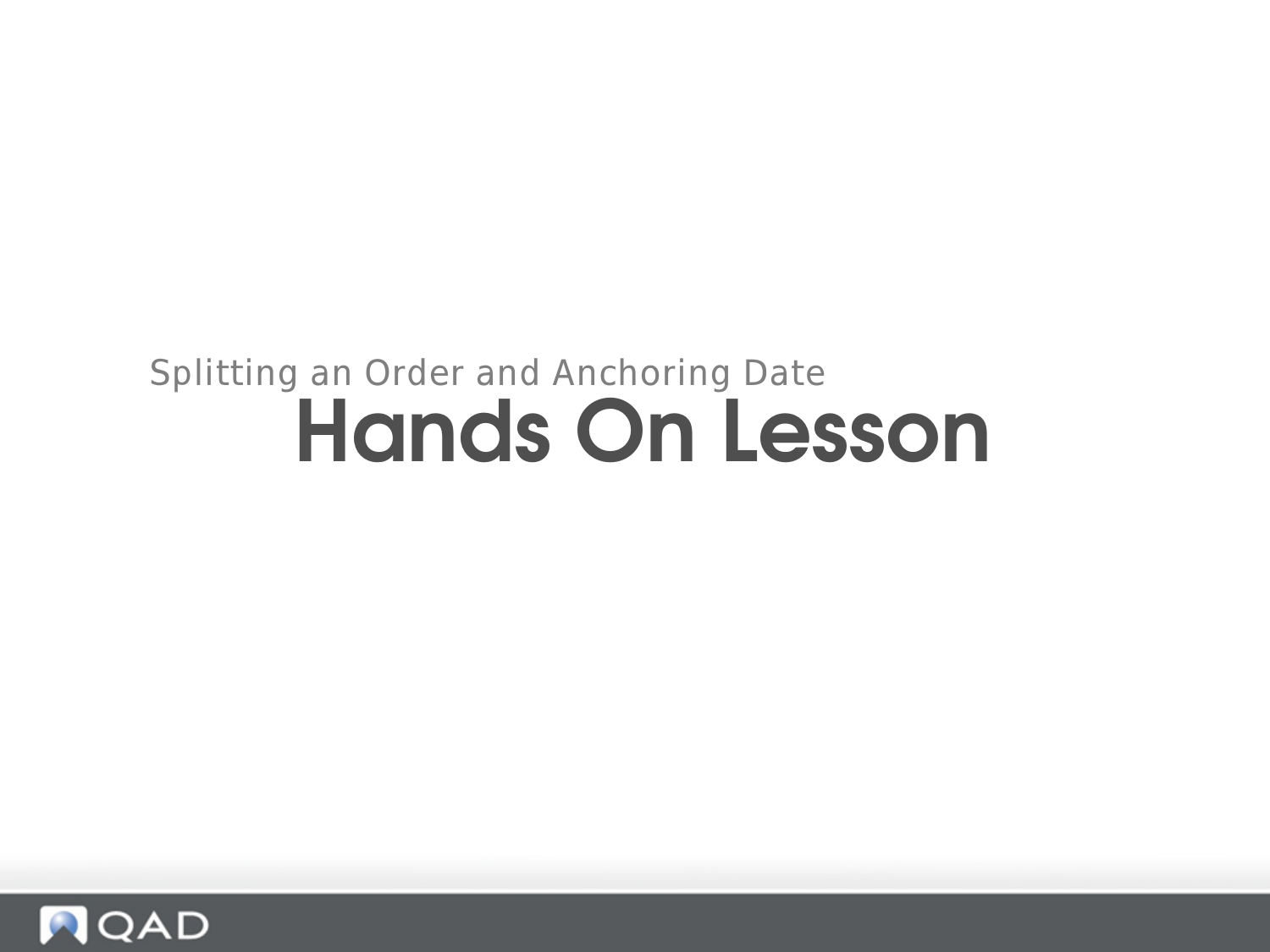

Splitting an Order and Anchoring Date
 Hands On Lesson